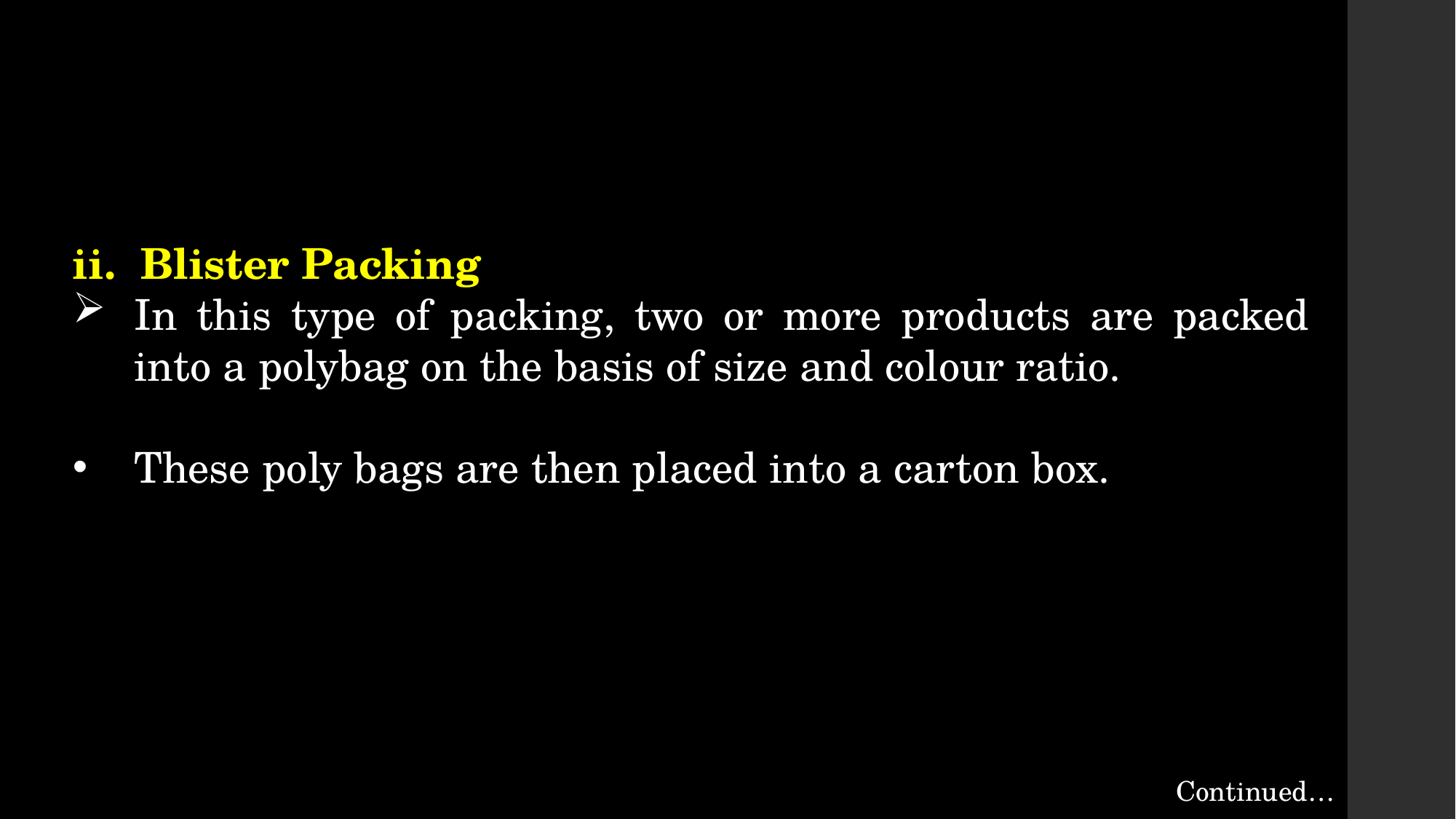

Blister Packing
In this type of packing, two or more products are packed into a polybag on the basis of size and colour ratio.

These poly bags are then placed into a carton box.
Continued…